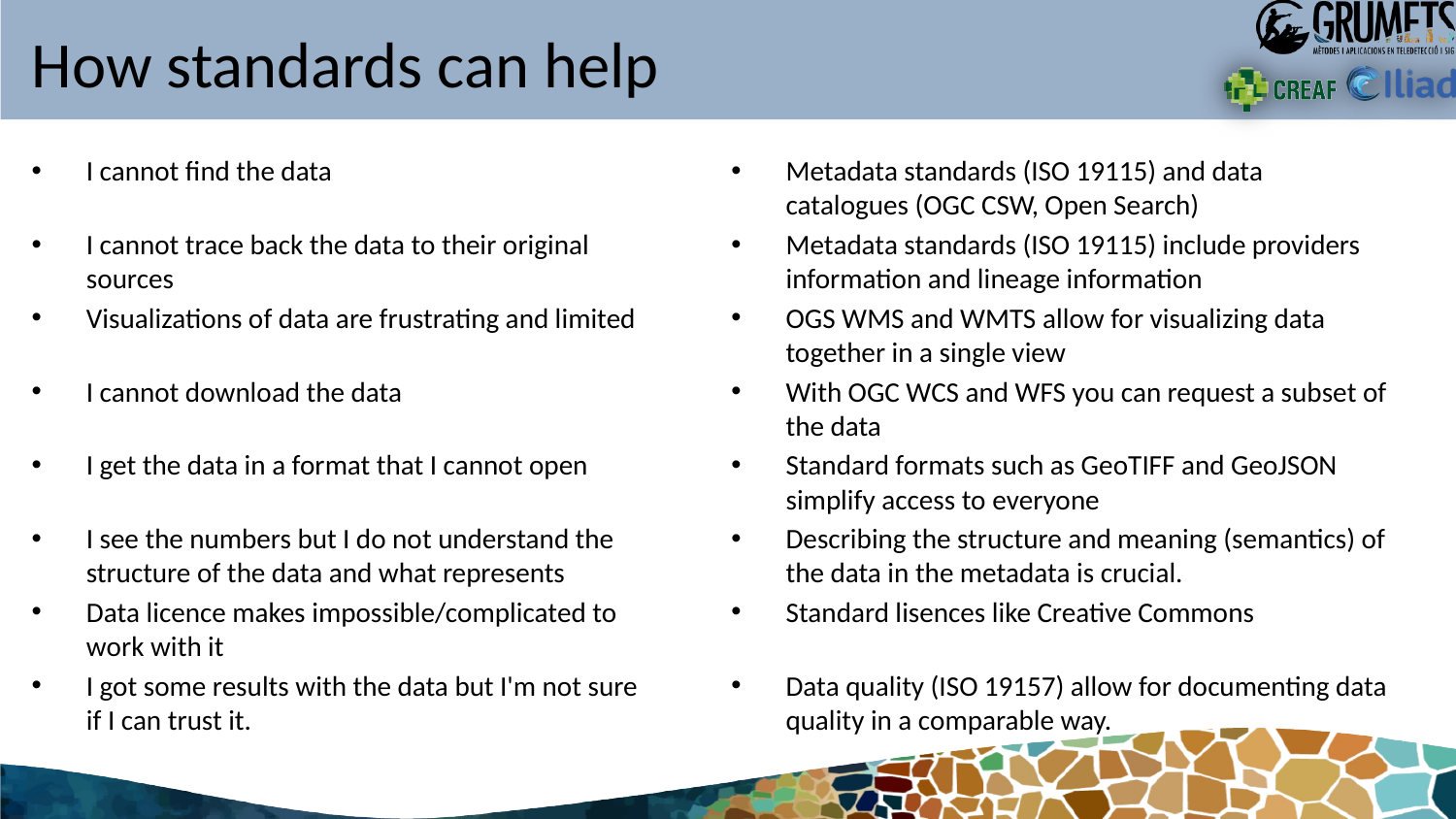

# How standards can help
I cannot find the data
I cannot trace back the data to their original sources
Visualizations of data are frustrating and limited
I cannot download the data
I get the data in a format that I cannot open
I see the numbers but I do not understand the structure of the data and what represents
Data licence makes impossible/complicated to work with it
I got some results with the data but I'm not sure if I can trust it.

Metadata standards (ISO 19115) and data catalogues (OGC CSW, Open Search)
Metadata standards (ISO 19115) include providers information and lineage information
OGS WMS and WMTS allow for visualizing data together in a single view
With OGC WCS and WFS you can request a subset of the data
Standard formats such as GeoTIFF and GeoJSON simplify access to everyone
Describing the structure and meaning (semantics) of the data in the metadata is crucial.
Standard lisences like Creative Commons
Data quality (ISO 19157) allow for documenting data quality in a comparable way.